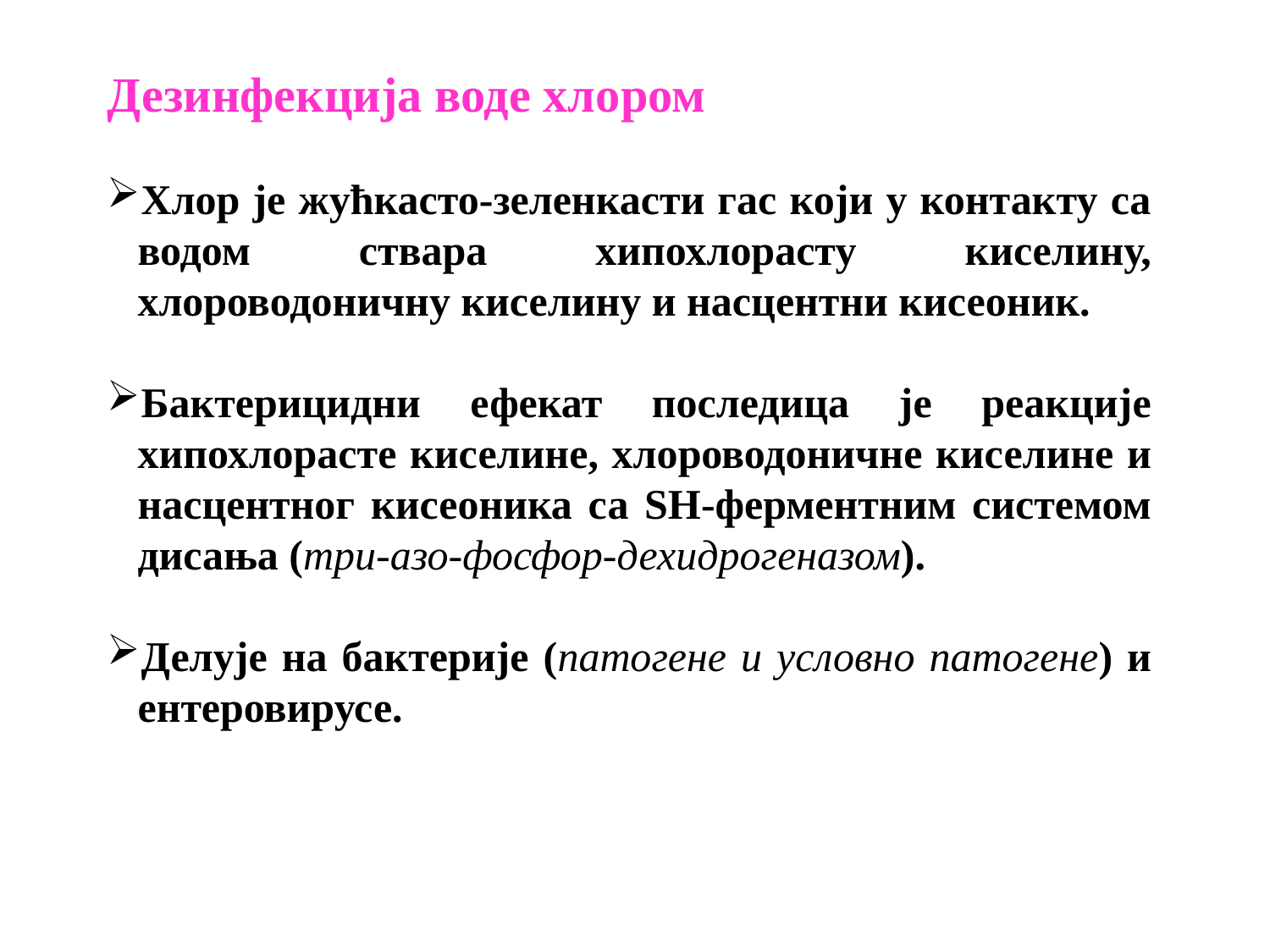

Дезинфекција воде хлором

Хлор је жућкасто-зеленкасти гас који у контакту са водом ствара хипохлорасту киселину, хлороводоничну киселину и насцентни кисеоник.

Бактерицидни ефекат последица je реакције хипохлорасте киселине, хлороводоничне киселине и насцентног кисеоника са SH-ферментним системом дисања (три-азо-фосфор-дехидрогеназом).

Делује на бактерије (патогене и условно патогене) и ентеровирусе.